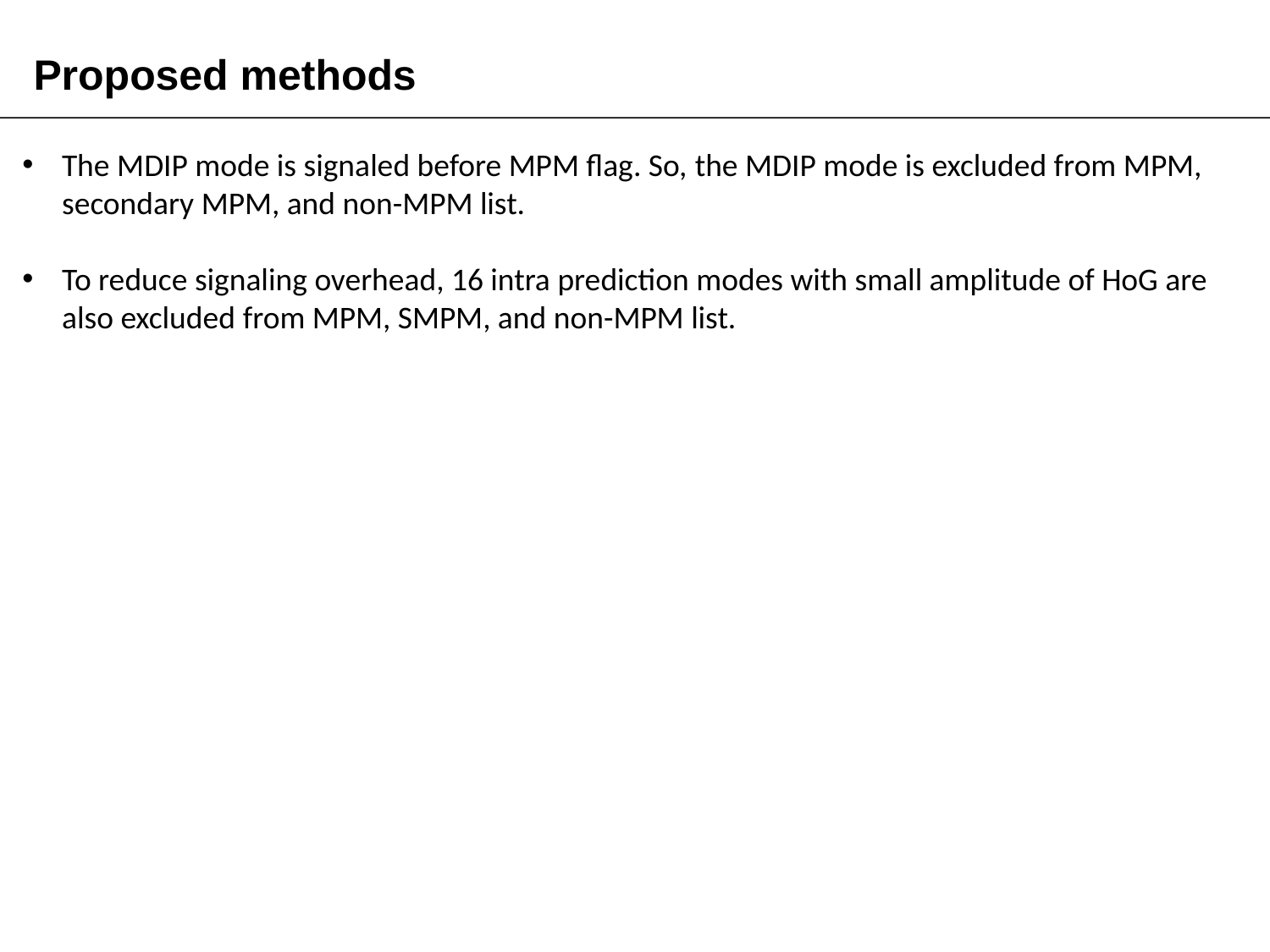

Proposed methods

The MDIP mode is signaled before MPM flag. So, the MDIP mode is excluded from MPM, secondary MPM, and non-MPM list.

To reduce signaling overhead, 16 intra prediction modes with small amplitude of HoG are also excluded from MPM, SMPM, and non-MPM list.